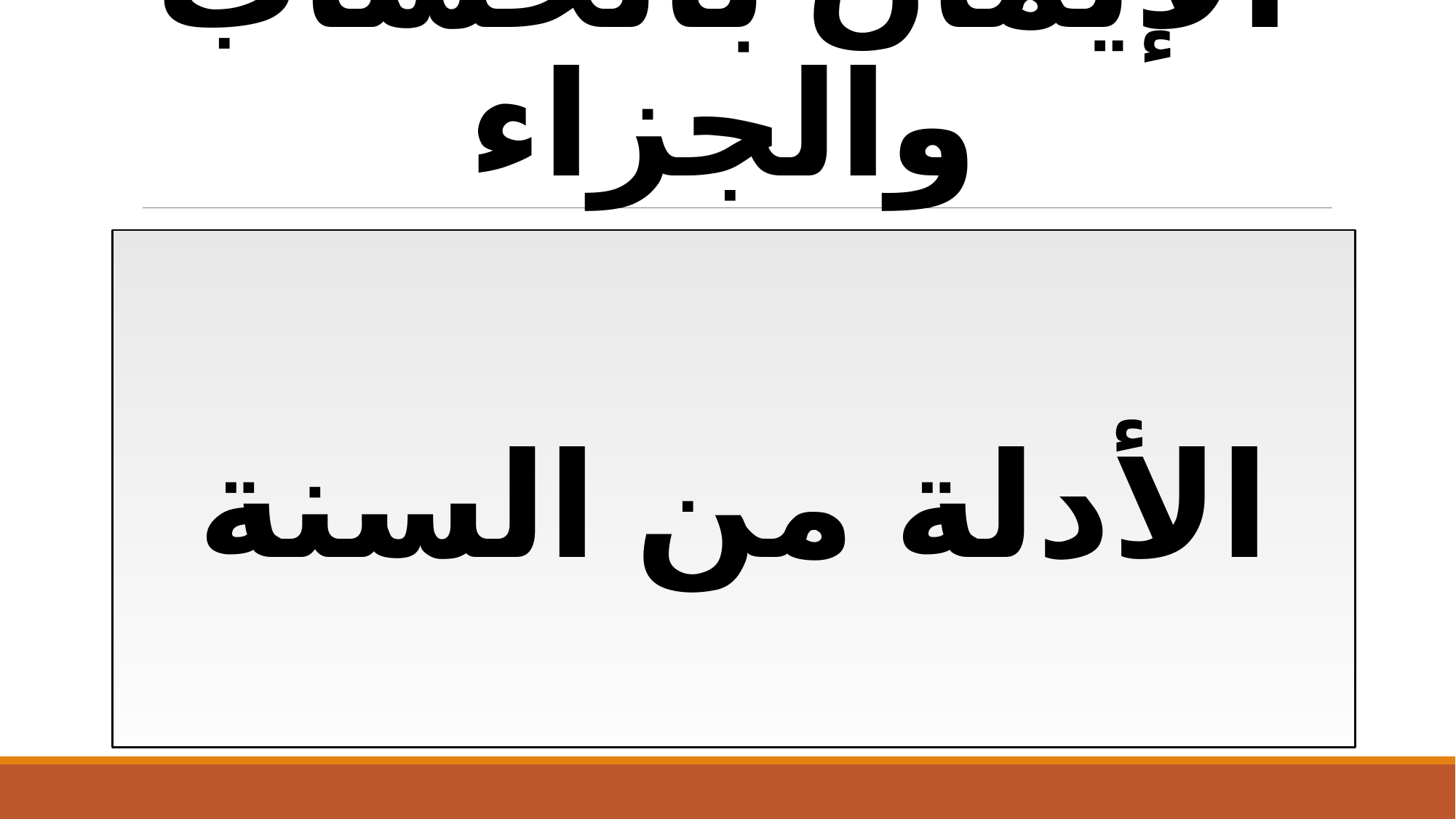

# الإيمان بالحساب والجزاء

الأدلة من السنة